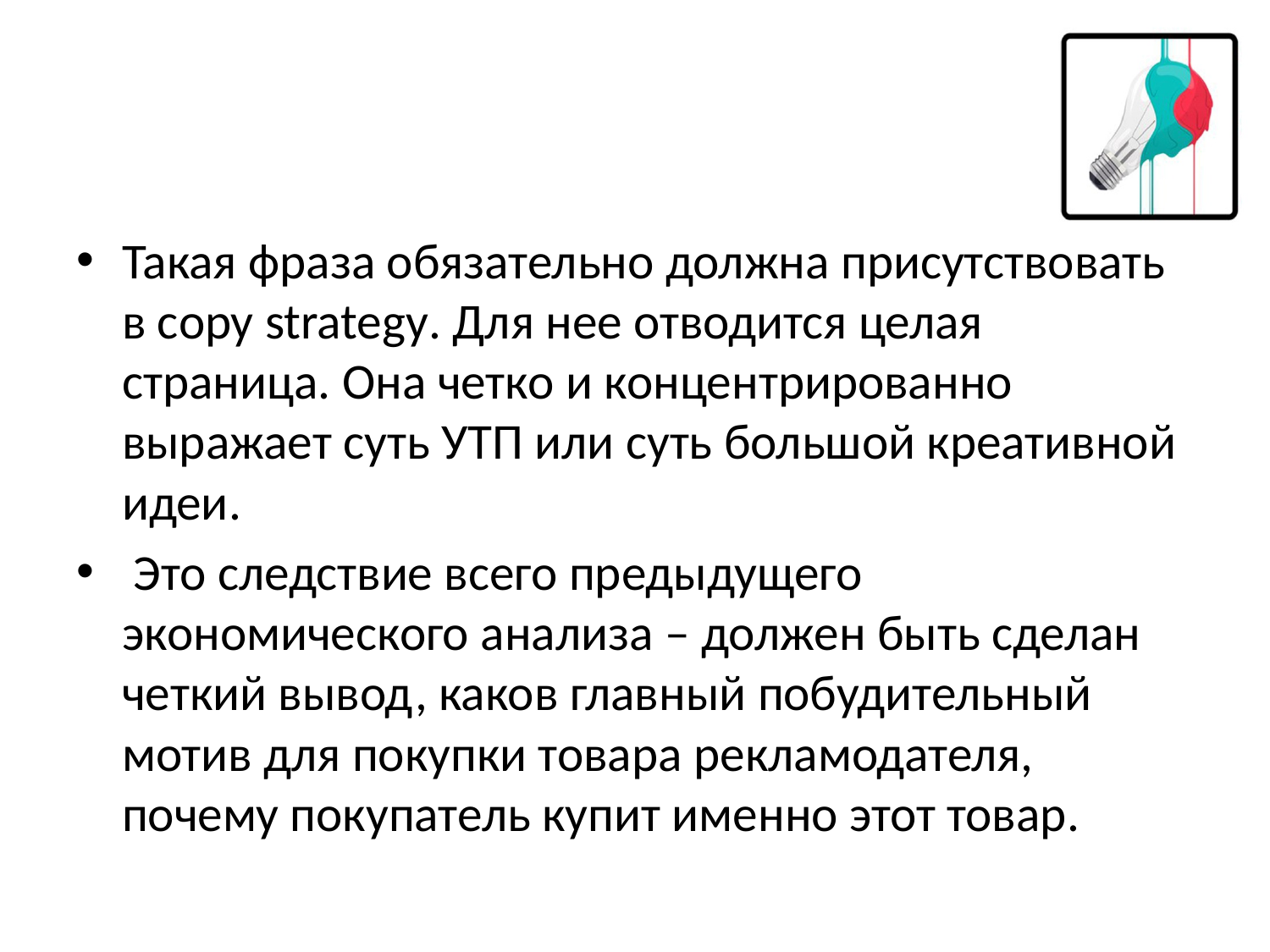

Такая фраза обязательно должна присутствовать в сopy strategy. Для нее отводится целая страница. Она четко и концентрированно выражает суть УТП или суть большой креативной идеи.
 Это следствие всего предыдущего экономического анализа – должен быть сделан четкий вывод, каков главный побудительный мотив для покупки товара рекламодателя, почему покупатель купит именно этот товар.